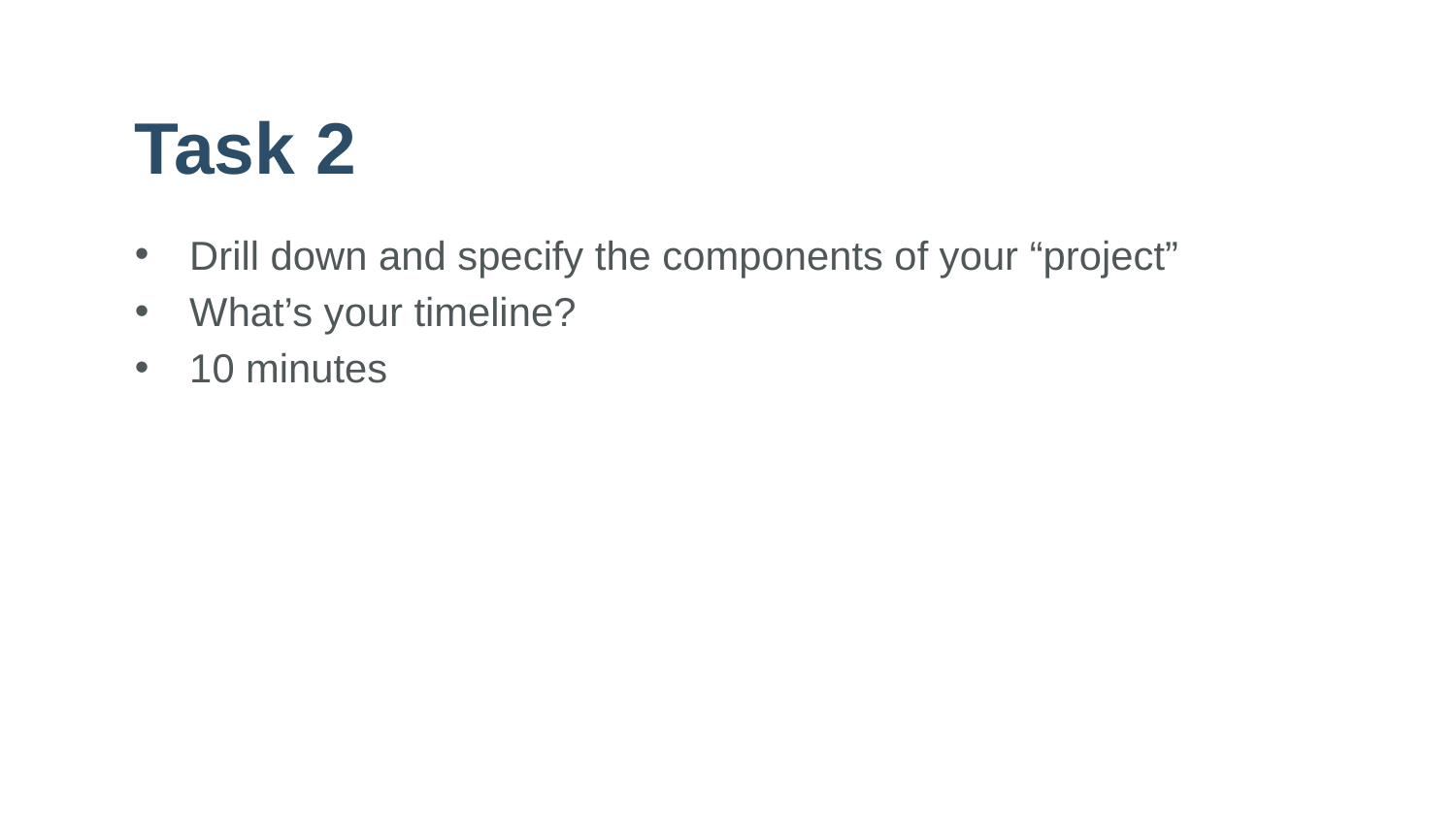

# Task 2
Drill down and specify the components of your “project”
What’s your timeline?
10 minutes